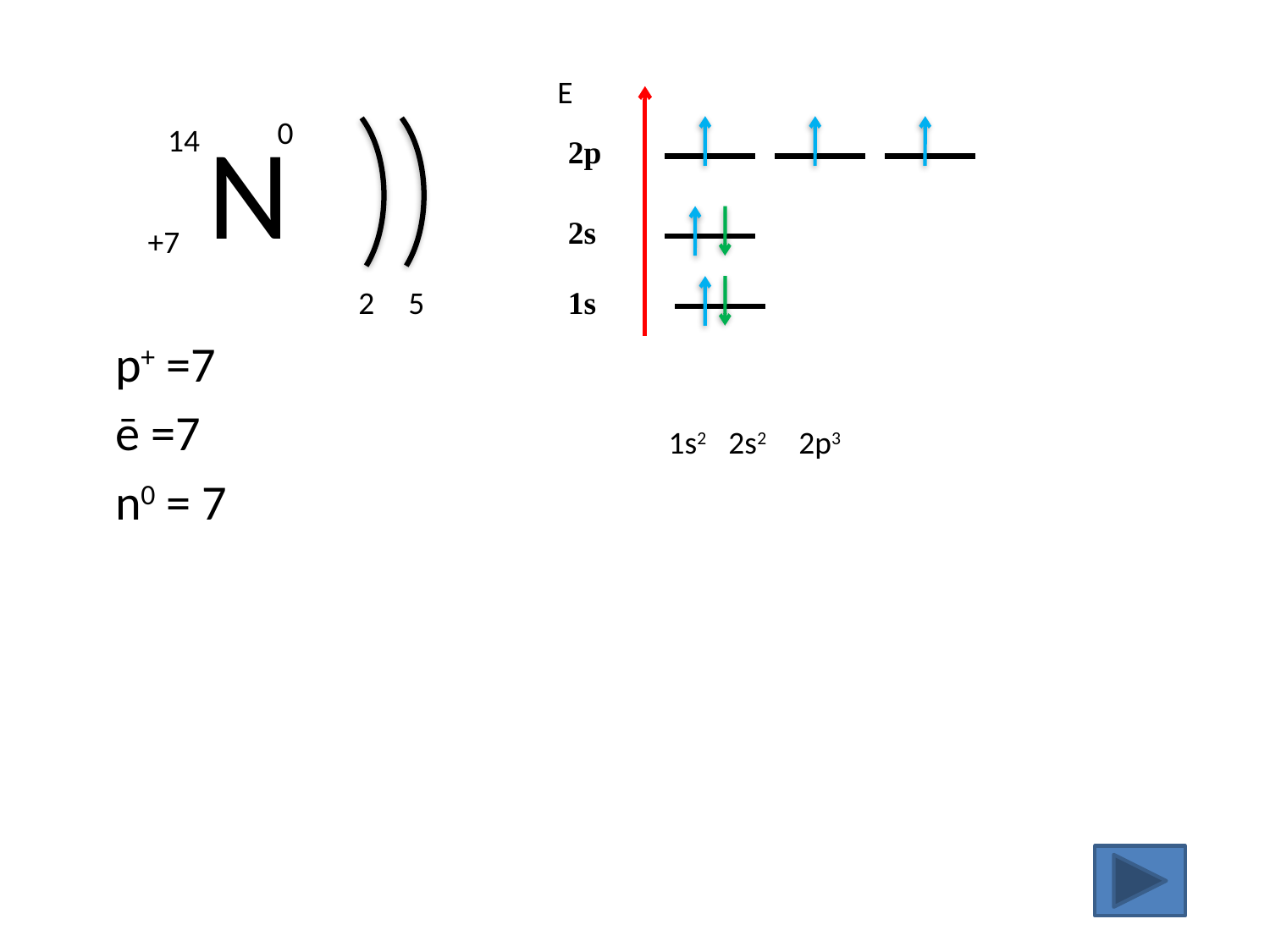

Е

N
0
14
+7
2p
2s
2
5
1s
	p+ =7
	ē =7
	n0 = 7

1s2
2s2
2p3